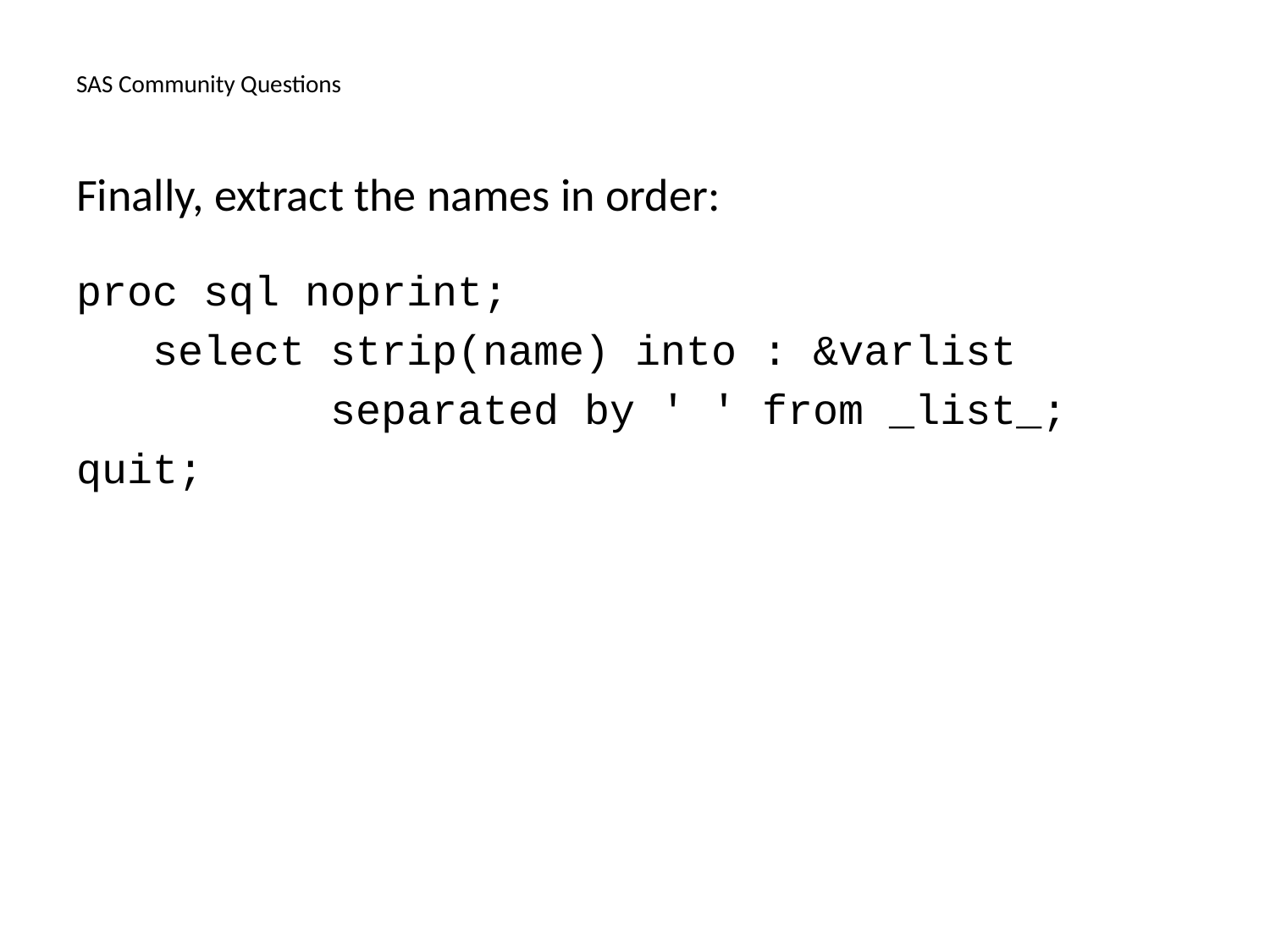

# SAS Community Questions
Finally, extract the names in order:

proc sql noprint;
   select strip(name) into : &varlist
          separated by ' ' from _list_;
quit;